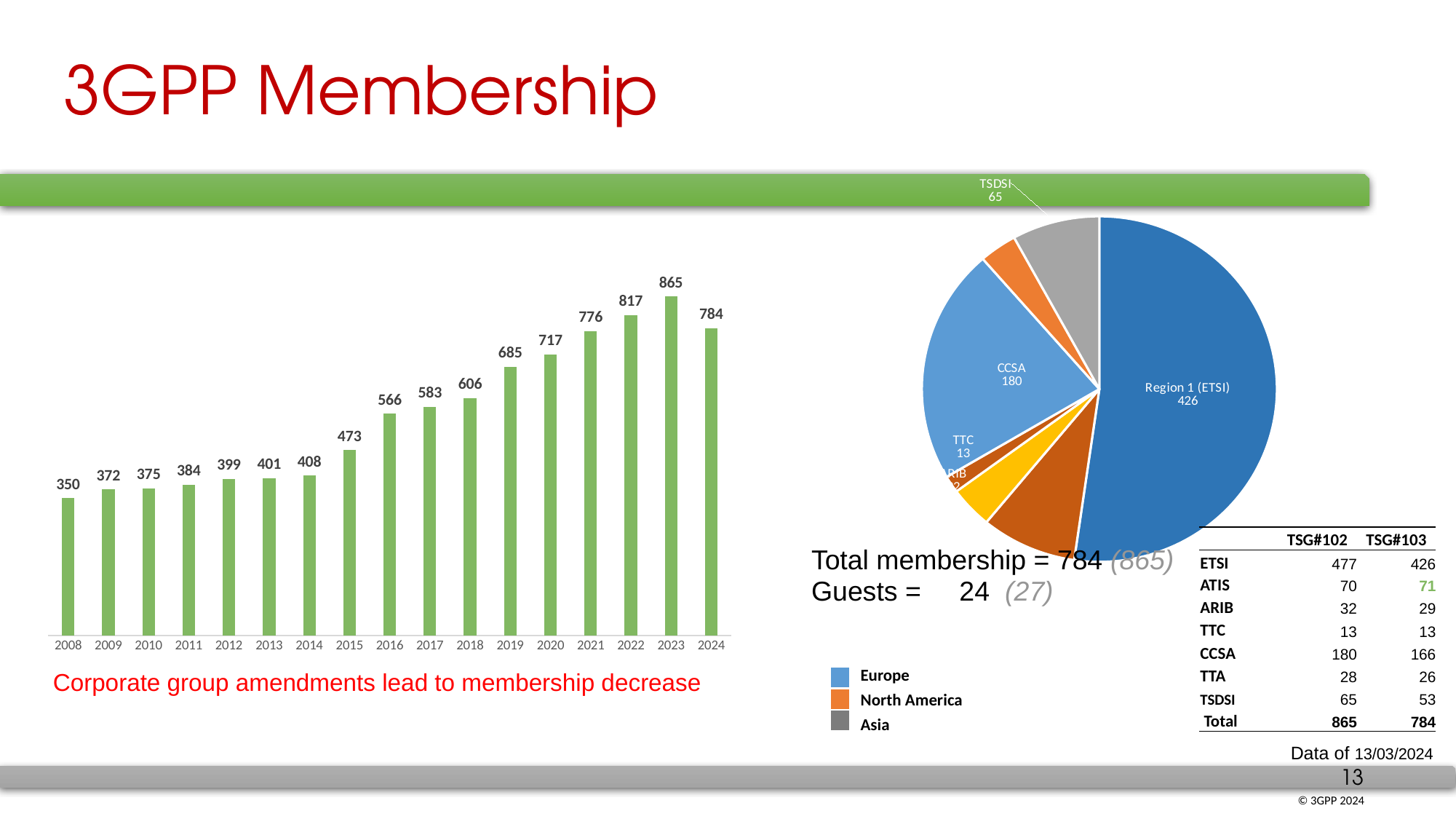

# 3GPP Membership

[unsupported chart]

### Chart

| Category | Members |
|---|---|
| 2008 | 350.0 |
| 2009 | 372.0 |
| 2010 | 375.0 |
| 2011 | 384.0 |
| 2012 | 399.0 |
| 2013 | 401.0 |
| 2014 | 408.0 |
| 2015 | 473.0 |
| 2016 | 566.0 |
| 2017 | 583.0 |
| 2018 | 606.0 |
| 2019 | 685.0 |
| 2020 | 717.0 |
| 2021 | 776.0 |
| 2022 | 817.0 |
| 2023 | 865.0 |
| 2024 | 784.0 |
|  | TSG#102 | TSG#103 |
| --- | --- | --- |
| ETSI | 477 | 426 |
| ATIS | 70 | 71 |
| ARIB | 32 | 29 |
| TTC | 13 | 13 |
| CCSA | 180 | 166 |
| TTA | 28 | 26 |
| TSDSI | 65 | 53 |
| Total | 865 | 784 |
Total membership = 784 (865)
Guests =     24  (27)
Corporate group amendments lead to membership decrease
Europe
North America
Asia

Data of 13/03/2024